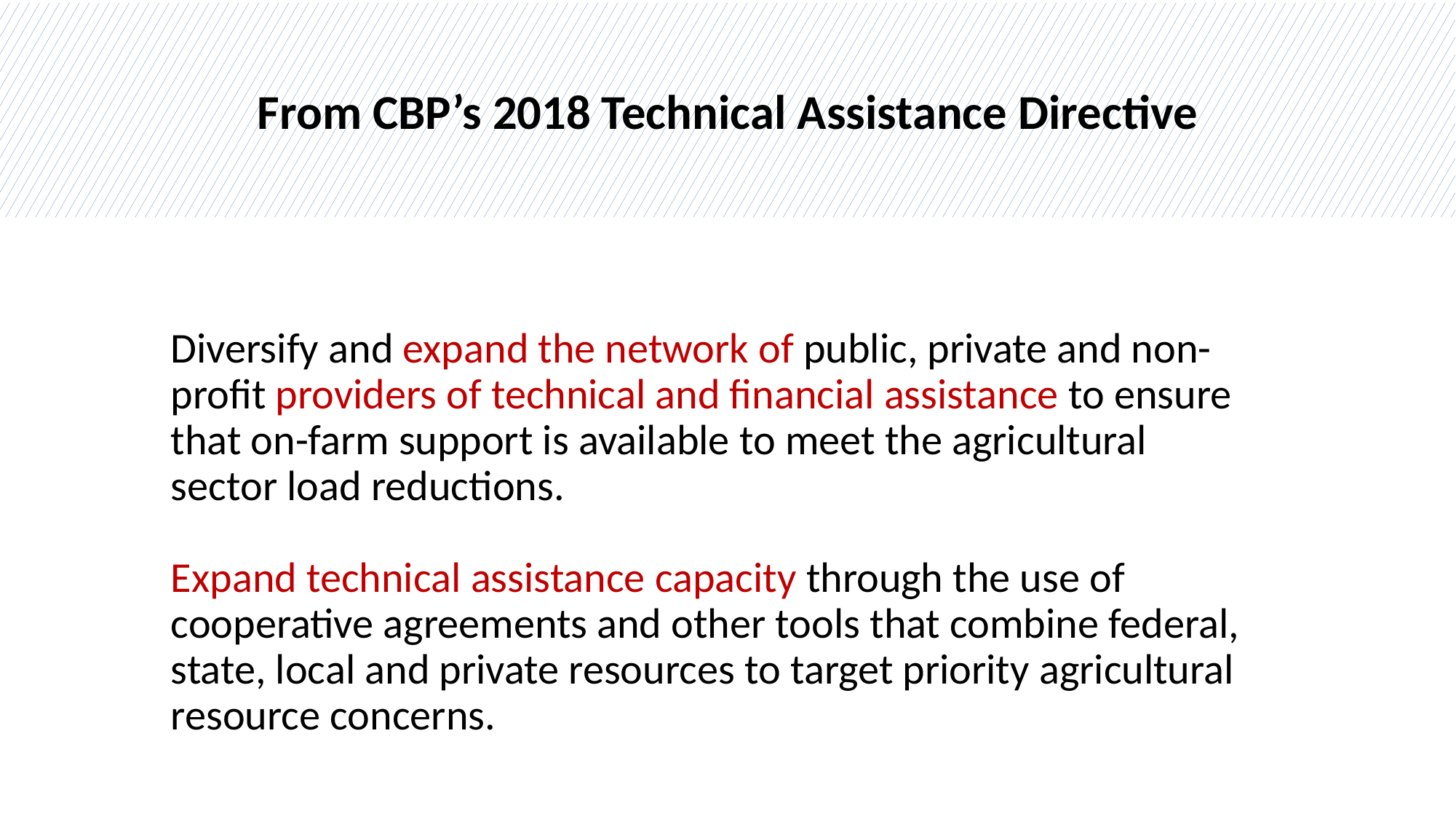

From CBP’s 2018 Technical Assistance Directive

# Diversify and expand the network of public, private and non-profit providers of technical and financial assistance to ensure that on-farm support is available to meet the agricultural sector load reductions. Expand technical assistance capacity through the use of cooperative agreements and other tools that combine federal, state, local and private resources to target priority agricultural resource concerns.